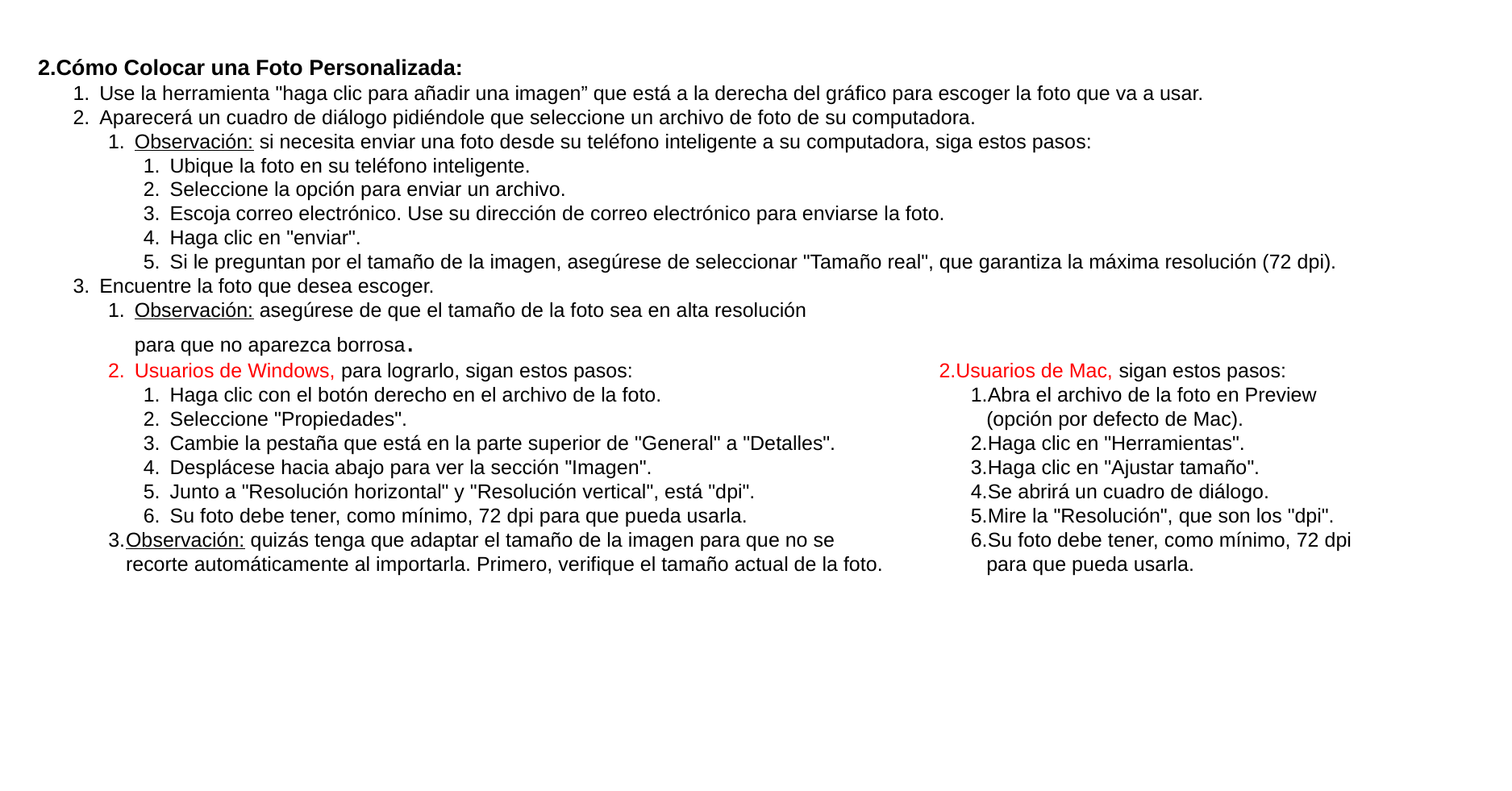

Cómo Colocar una Foto Personalizada:
Use la herramienta "haga clic para añadir una imagen” que está a la derecha del gráfico para escoger la foto que va a usar.
Aparecerá un cuadro de diálogo pidiéndole que seleccione un archivo de foto de su computadora.
Observación: si necesita enviar una foto desde su teléfono inteligente a su computadora, siga estos pasos:
Ubique la foto en su teléfono inteligente.
Seleccione la opción para enviar un archivo.
Escoja correo electrónico. Use su dirección de correo electrónico para enviarse la foto.
Haga clic en "enviar".
Si le preguntan por el tamaño de la imagen, asegúrese de seleccionar "Tamaño real", que garantiza la máxima resolución (72 dpi).
Encuentre la foto que desea escoger.
Observación: asegúrese de que el tamaño de la foto sea en alta resolución
para que no aparezca borrosa.
Usuarios de Windows, para lograrlo, sigan estos pasos:
Haga clic con el botón derecho en el archivo de la foto.
Seleccione "Propiedades".
Cambie la pestaña que está en la parte superior de "General" a "Detalles".
Desplácese hacia abajo para ver la sección "Imagen".
Junto a "Resolución horizontal" y "Resolución vertical", está "dpi".
Su foto debe tener, como mínimo, 72 dpi para que pueda usarla.
Observación: quizás tenga que adaptar el tamaño de la imagen para que no se
recorte automáticamente al importarla. Primero, verifique el tamaño actual de la foto.

Usuarios de Mac, sigan estos pasos:
Abra el archivo de la foto en Preview (opción por defecto de Mac).
Haga clic en "Herramientas".
Haga clic en "Ajustar tamaño".
Se abrirá un cuadro de diálogo.
Mire la "Resolución", que son los "dpi".
Su foto debe tener, como mínimo, 72 dpi para que pueda usarla.